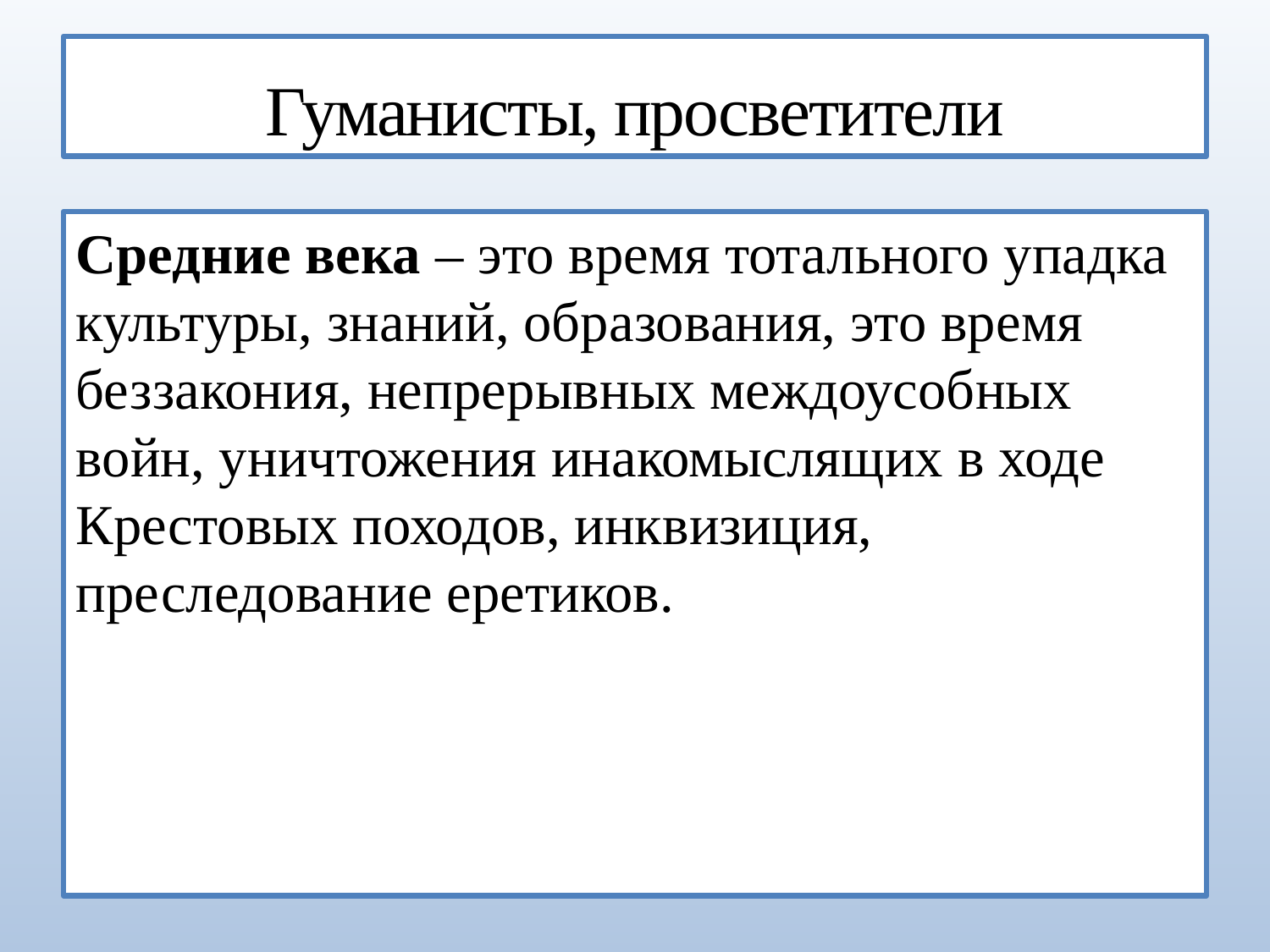

# Гуманисты, просветители
Средние века – это время тотального упадка культуры, знаний, образования, это время беззакония, непрерывных междоусобных войн, уничтожения инакомыслящих в ходе Крестовых походов, инквизиция, преследование еретиков.